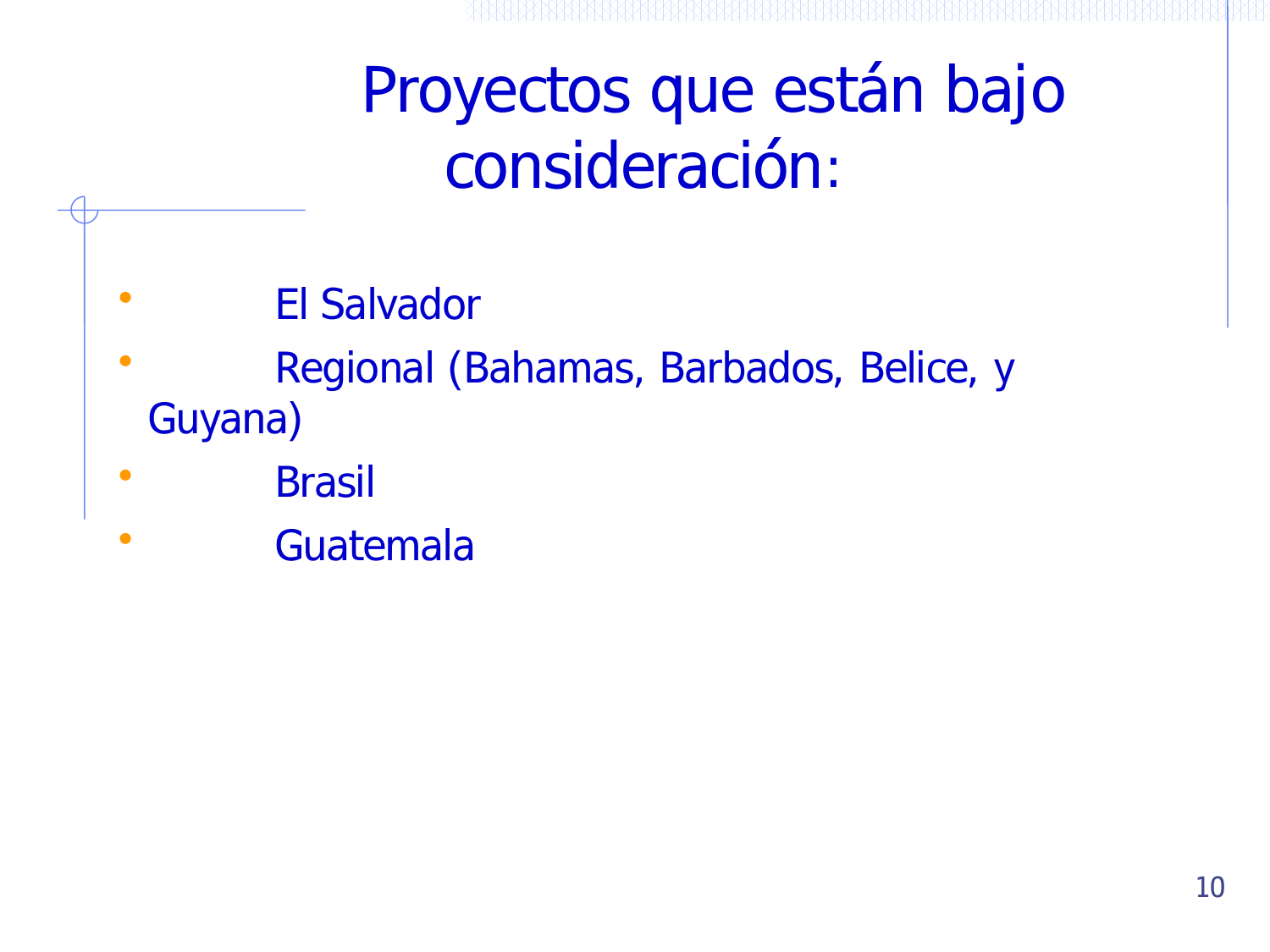

Proyectos que están bajo consideración:

	El Salvador
	Regional (Bahamas, Barbados, Belice, y Guyana)
	Brasil
	Guatemala

10